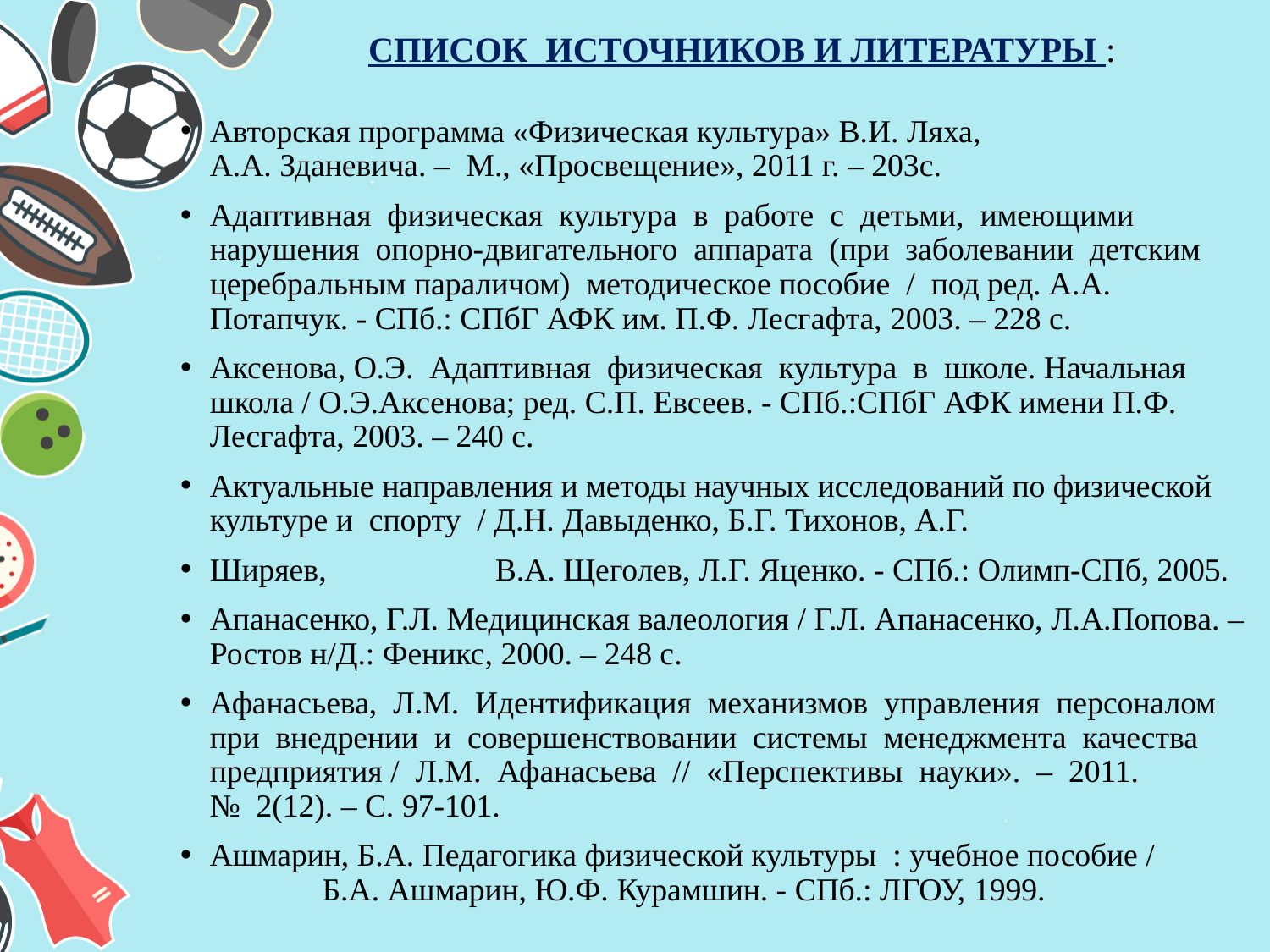

# СПИСОК  ИСТОЧНИКОВ И ЛИТЕРАТУРЫ :
Авторская программа «Физическая культура» В.И. Ляха,                                 А.А. Зданевича. –  М., «Просвещение», 2011 г. – 203с.
Адаптивная  физическая  культура  в  работе  с  детьми,  имеющими нарушения  опорно-двигательного  аппарата  (при  заболевании  детским церебральным параличом)  методическое пособие  /  под ред. А.А. Потапчук. - СПб.: СПбГ АФК им. П.Ф. Лесгафта, 2003. – 228 с.
Аксенова, О.Э.  Адаптивная  физическая  культура  в  школе. Начальная школа / О.Э.Аксенова; ред. С.П. Евсеев. - СПб.:СПбГ АФК имени П.Ф. Лесгафта, 2003. – 240 с.
Актуальные направления и методы научных исследований по физической культуре и  спорту  / Д.Н. Давыденко, Б.Г. Тихонов, А.Г.
Ширяев,                     В.А. Щеголев, Л.Г. Яценко. - СПб.: Олимп-СПб, 2005.
Апанасенко, Г.Л. Медицинская валеология / Г.Л. Апанасенко, Л.А.Попова. – Ростов н/Д.: Феникс, 2000. – 248 с.
Афанасьева,  Л.М.  Идентификация  механизмов  управления  персоналом при  внедрении  и  совершенствовании  системы  менеджмента  качества предприятия /  Л.М.  Афанасьева  //  «Перспективы  науки».  –  2011.             №  2(12). – С. 97-101.
Ашмарин, Б.А. Педагогика физической культуры  : учебное пособие /                           Б.А. Ашмарин, Ю.Ф. Курамшин. - СПб.: ЛГОУ, 1999.